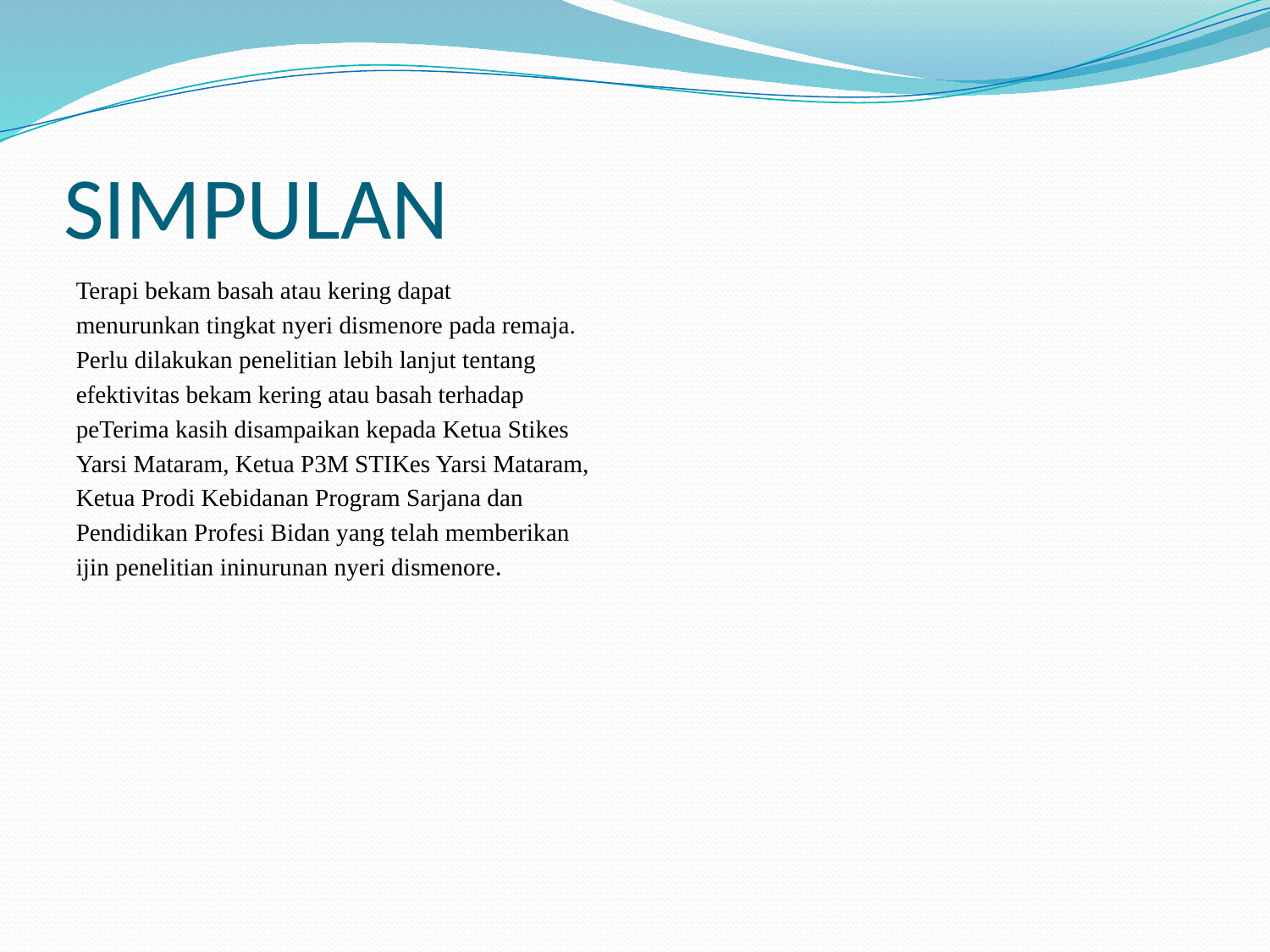

# SIMPULAN
Terapi bekam basah atau kering dapat
menurunkan tingkat nyeri dismenore pada remaja.
Perlu dilakukan penelitian lebih lanjut tentang
efektivitas bekam kering atau basah terhadap
peTerima kasih disampaikan kepada Ketua Stikes
Yarsi Mataram, Ketua P3M STIKes Yarsi Mataram,
Ketua Prodi Kebidanan Program Sarjana dan
Pendidikan Profesi Bidan yang telah memberikan
ijin penelitian ininurunan nyeri dismenore.